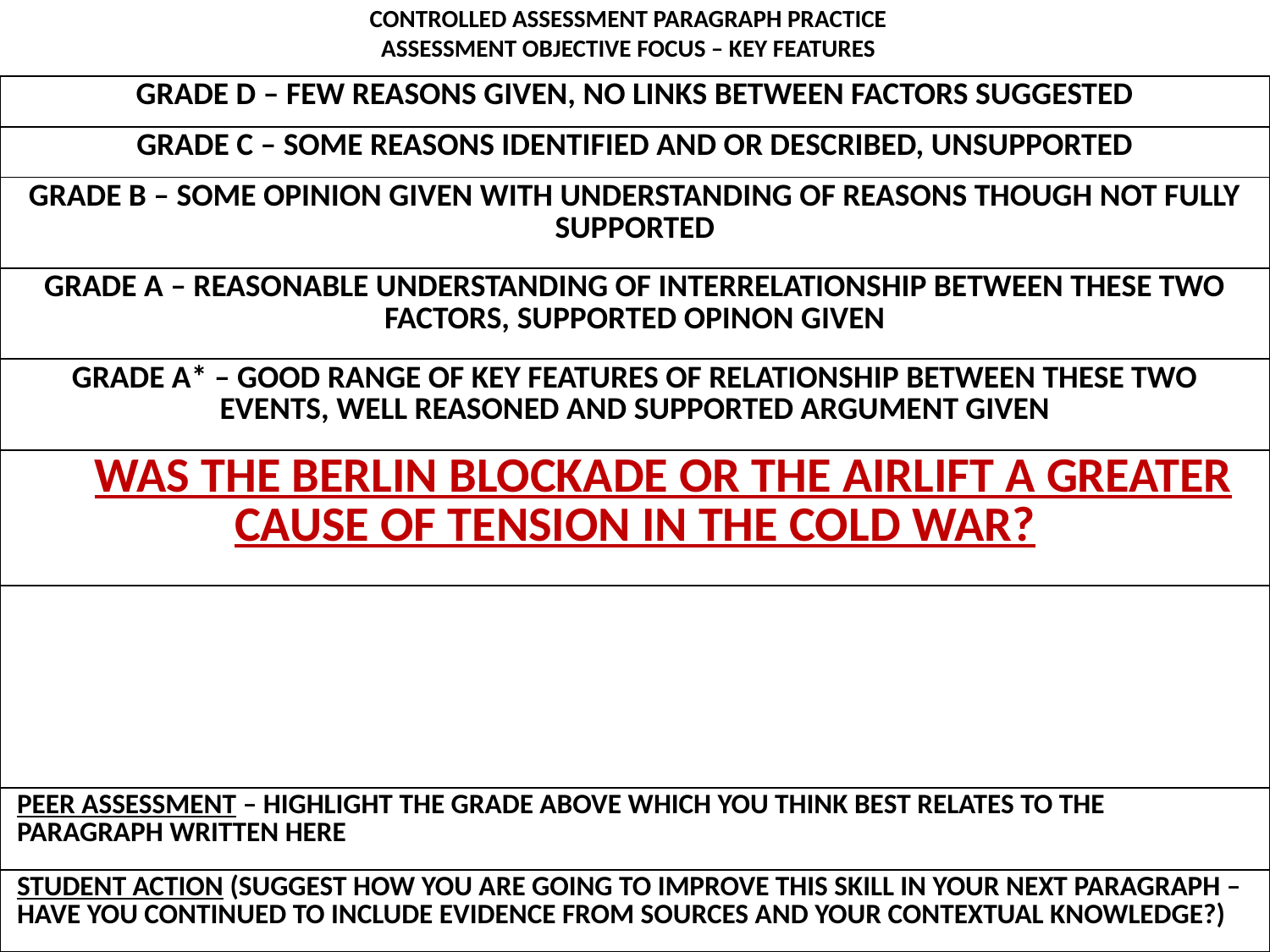

CONTROLLED ASSESSMENT PARAGRAPH PRACTICE
ASSESSMENT OBJECTIVE FOCUS – KEY FEATURES
| GRADE D – FEW REASONS GIVEN, NO LINKS BETWEEN FACTORS SUGGESTED |
| --- |
| GRADE C – SOME REASONS IDENTIFIED AND OR DESCRIBED, UNSUPPORTED |
| GRADE B – SOME OPINION GIVEN WITH UNDERSTANDING OF REASONS THOUGH NOT FULLY SUPPORTED |
| GRADE A – REASONABLE UNDERSTANDING OF INTERRELATIONSHIP BETWEEN THESE TWO FACTORS, SUPPORTED OPINON GIVEN |
| GRADE A\* – GOOD RANGE OF KEY FEATURES OF RELATIONSHIP BETWEEN THESE TWO EVENTS, WELL REASONED AND SUPPORTED ARGUMENT GIVEN |
| WAS THE BERLIN BLOCKADE OR THE AIRLIFT A GREATER CAUSE OF TENSION IN THE COLD WAR? |
|  |
| PEER ASSESSMENT – HIGHLIGHT THE GRADE ABOVE WHICH YOU THINK BEST RELATES TO THE PARAGRAPH WRITTEN HERE |
| STUDENT ACTION (SUGGEST HOW YOU ARE GOING TO IMPROVE THIS SKILL IN YOUR NEXT PARAGRAPH – HAVE YOU CONTINUED TO INCLUDE EVIDENCE FROM SOURCES AND YOUR CONTEXTUAL KNOWLEDGE?) |